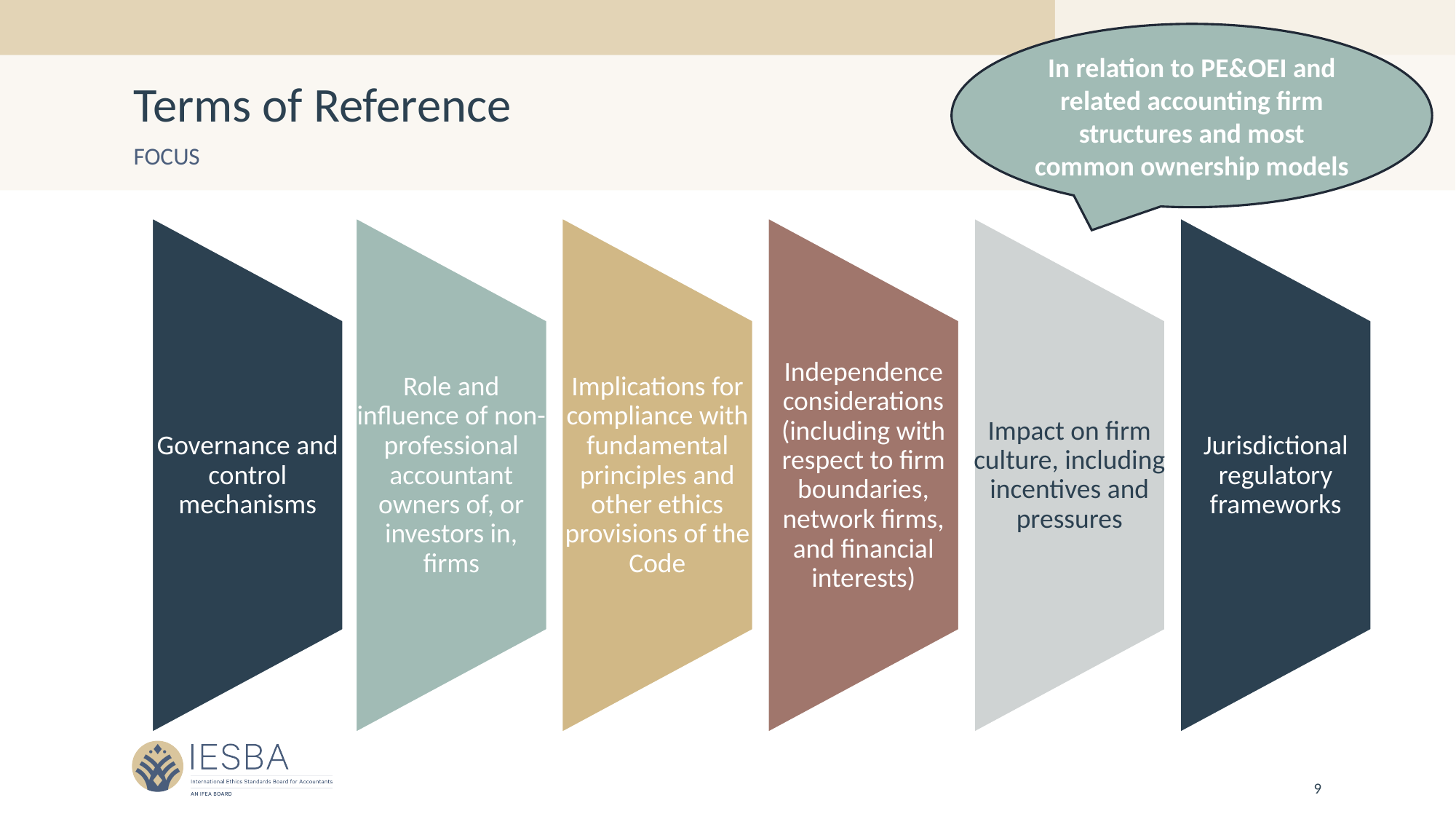

In relation to PE&OEI and related accounting firm structures and most common ownership models
# Terms of Reference
focus
Governance and control mechanisms
Role and influence of non-professional accountant owners of, or investors in, firms
Implications for compliance with fundamental principles and other ethics provisions of the Code
Independence considerations (including with respect to firm boundaries, network firms, and financial interests)
Impact on firm culture, including incentives and pressures
Jurisdictional regulatory frameworks
9